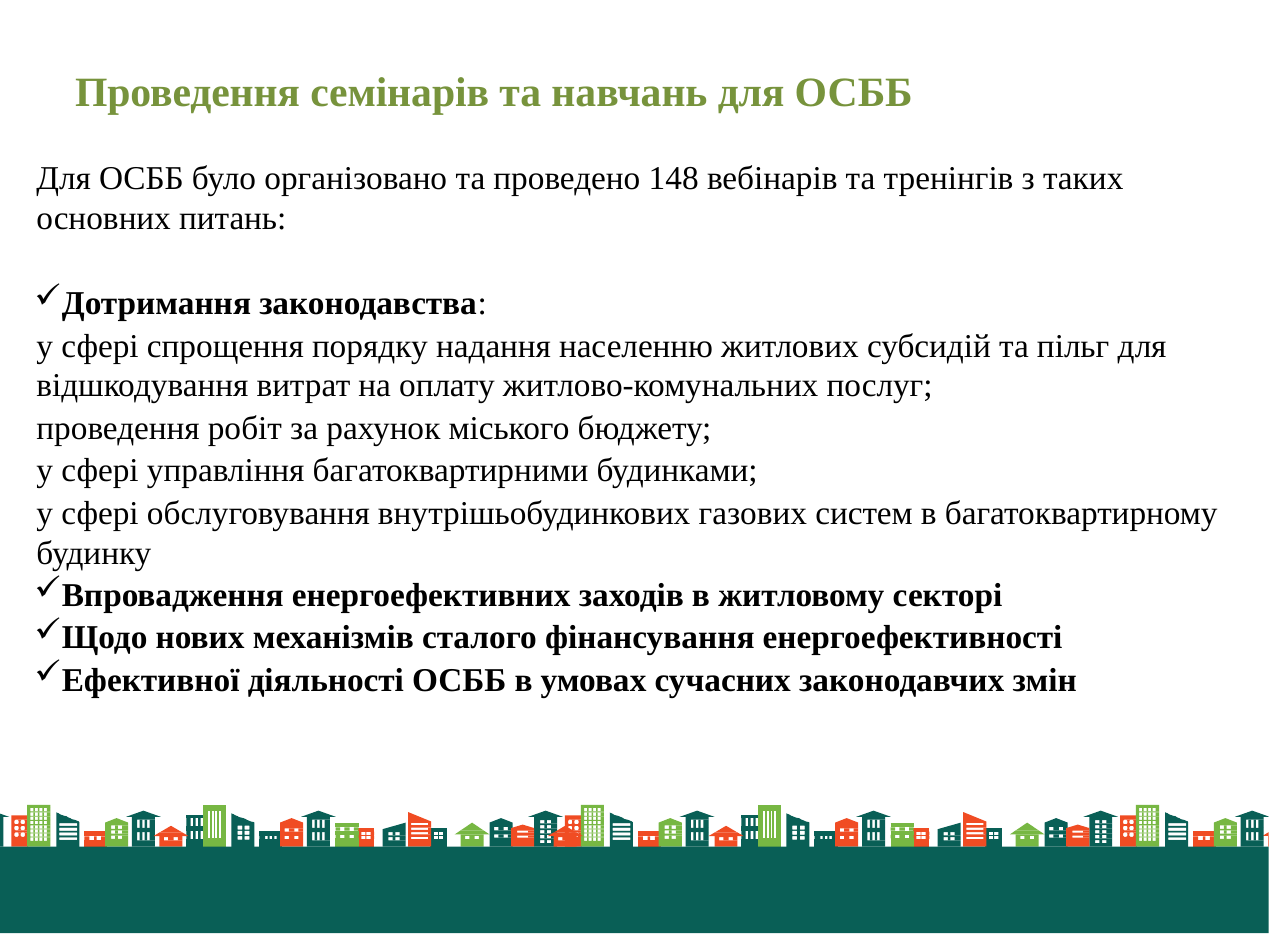

# Проведення семінарів та навчань для ОСББ
Для ОСББ було організовано та проведено 148 вебінарів та тренінгів з таких основних питань:

Дотримання законодавства:
у сфері спрощення порядку надання населенню житлових субсидій та пільг для відшкодування витрат на оплату житлово-комунальних послуг;
проведення робіт за рахунок міського бюджету;
у сфері управління багатоквартирними будинками;
у сфері обслуговування внутрішьобудинкових газових систем в багатоквартирному будинку
Впровадження енергоефективних заходів в житловому секторі
Щодо нових механізмів сталого фінансування енергоефективності
Ефективної діяльності ОСББ в умовах сучасних законодавчих змін